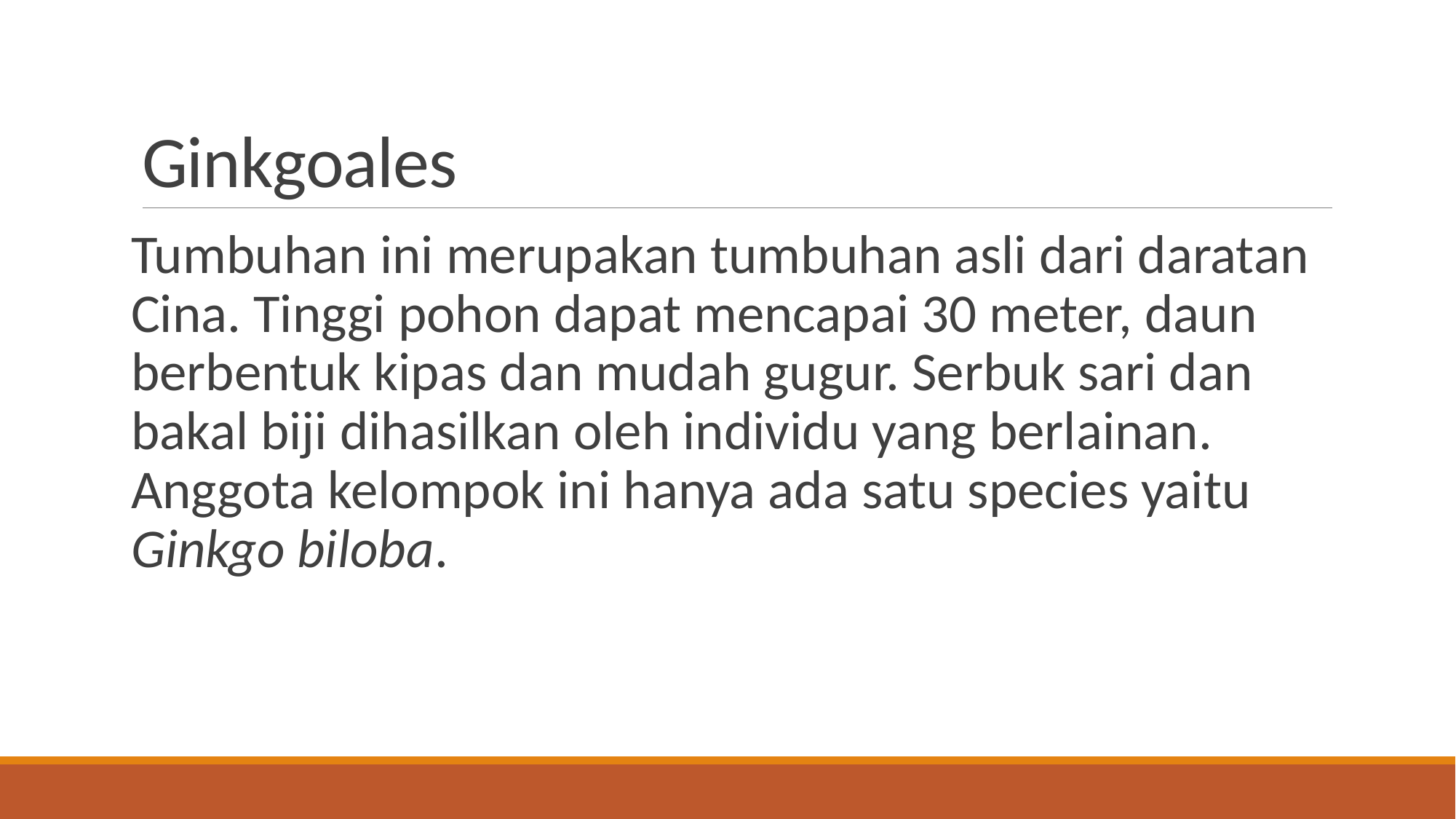

# Ginkgoales
Tumbuhan ini merupakan tumbuhan asli dari daratan Cina. Tinggi pohon dapat mencapai 30 meter, daun berbentuk kipas dan mudah gugur. Serbuk sari dan bakal biji dihasilkan oleh individu yang berlainan. Anggota kelompok ini hanya ada satu species yaitu Ginkgo biloba.